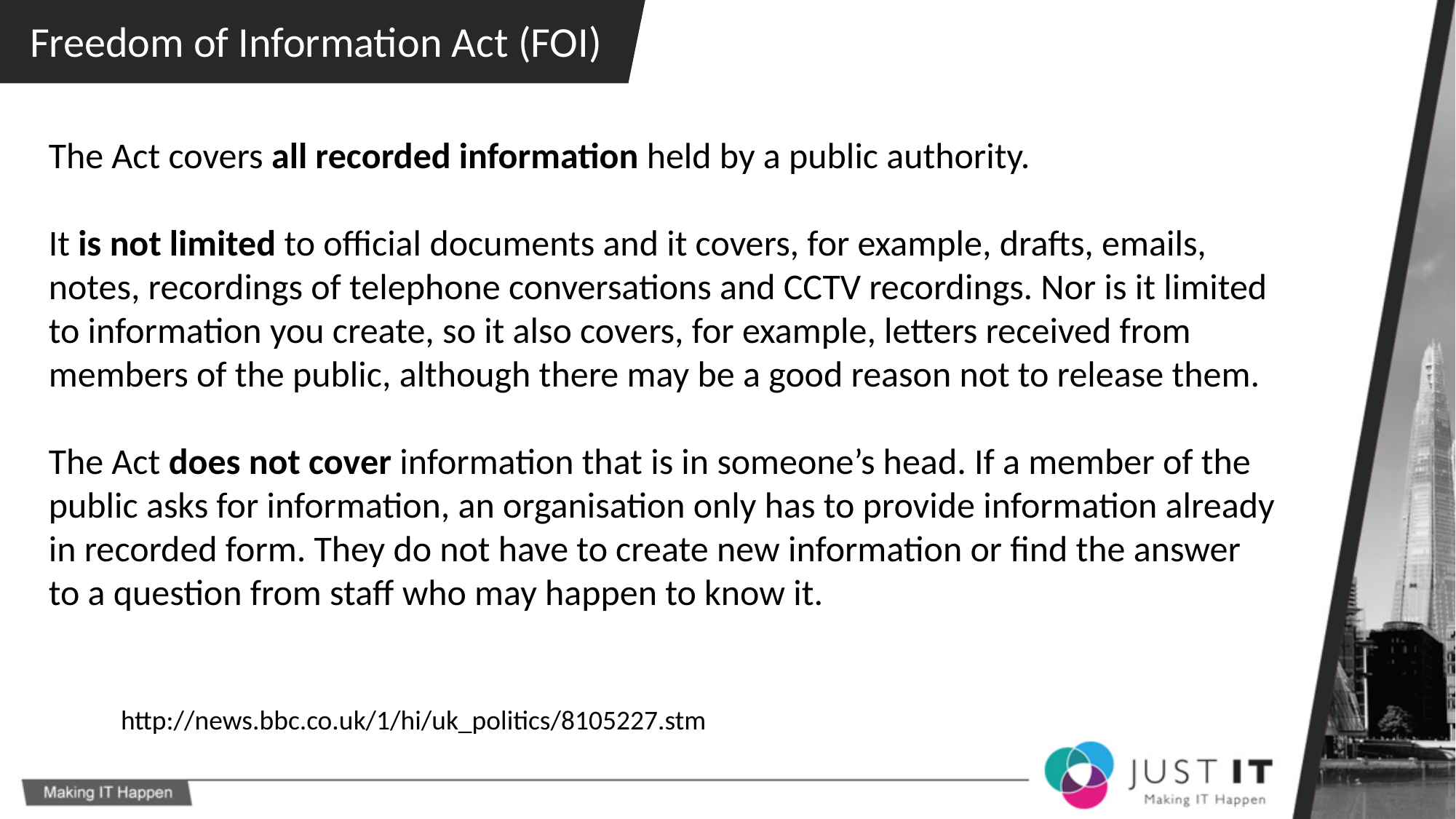

Freedom of Information Act (FOI)
The Act covers all recorded information held by a public authority.

It is not limited to official documents and it covers, for example, drafts, emails, notes, recordings of telephone conversations and CCTV recordings. Nor is it limited to information you create, so it also covers, for example, letters received from members of the public, although there may be a good reason not to release them.

The Act does not cover information that is in someone’s head. If a member of the public asks for information, an organisation only has to provide information already in recorded form. They do not have to create new information or find the answer to a question from staff who may happen to know it.
http://news.bbc.co.uk/1/hi/uk_politics/8105227.stm